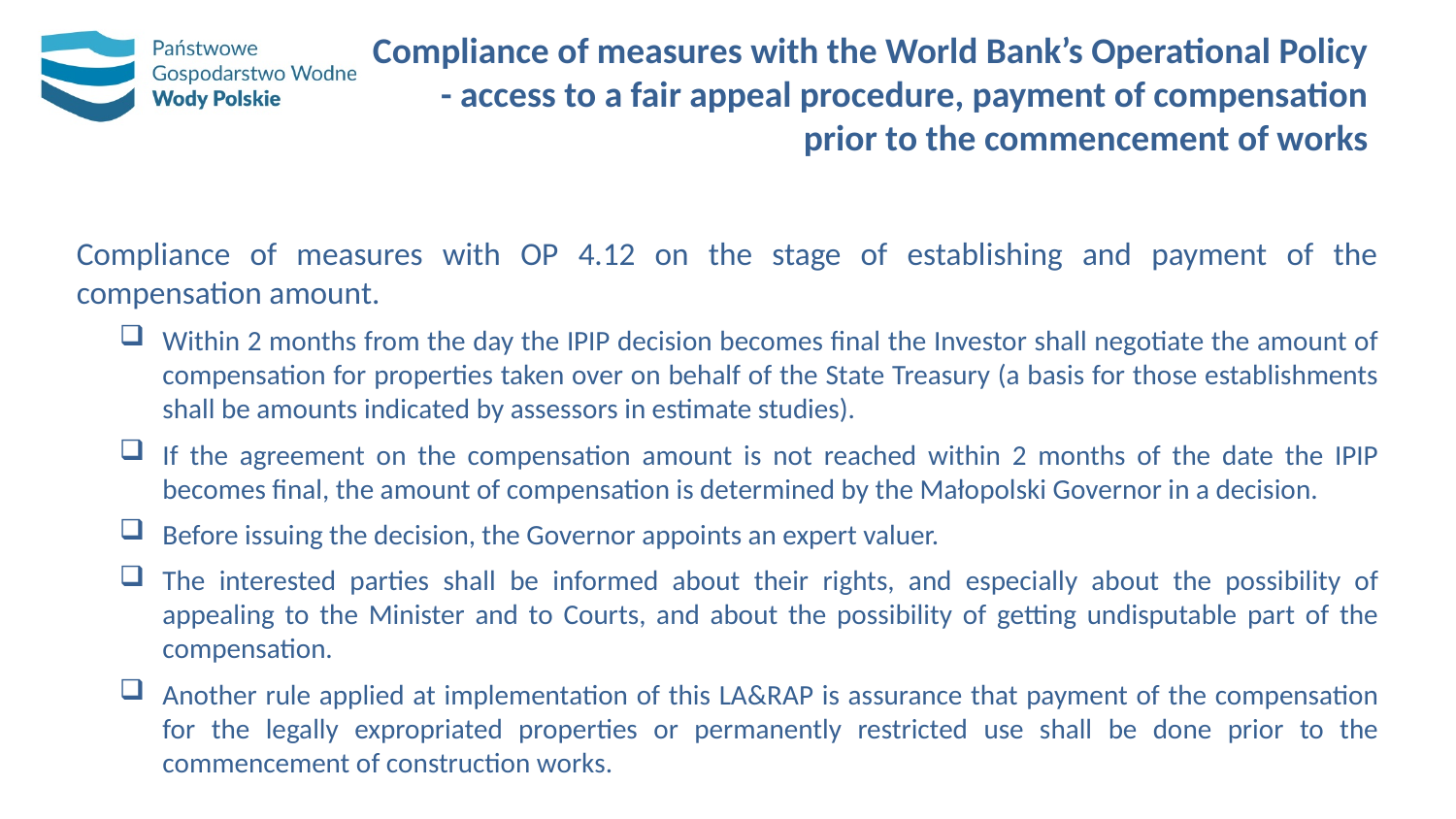

# Compliance of measures with the World Bank’s Operational Policy - access to a fair appeal procedure, payment of compensation prior to the commencement of works
Compliance of measures with OP 4.12 on the stage of establishing and payment of the compensation amount.
Within 2 months from the day the IPIP decision becomes final the Investor shall negotiate the amount of compensation for properties taken over on behalf of the State Treasury (a basis for those establishments shall be amounts indicated by assessors in estimate studies).
If the agreement on the compensation amount is not reached within 2 months of the date the IPIP becomes final, the amount of compensation is determined by the Małopolski Governor in a decision.
Before issuing the decision, the Governor appoints an expert valuer.
The interested parties shall be informed about their rights, and especially about the possibility of appealing to the Minister and to Courts, and about the possibility of getting undisputable part of the compensation.
Another rule applied at implementation of this LA&RAP is assurance that payment of the compensation for the legally expropriated properties or permanently restricted use shall be done prior to the commencement of construction works.